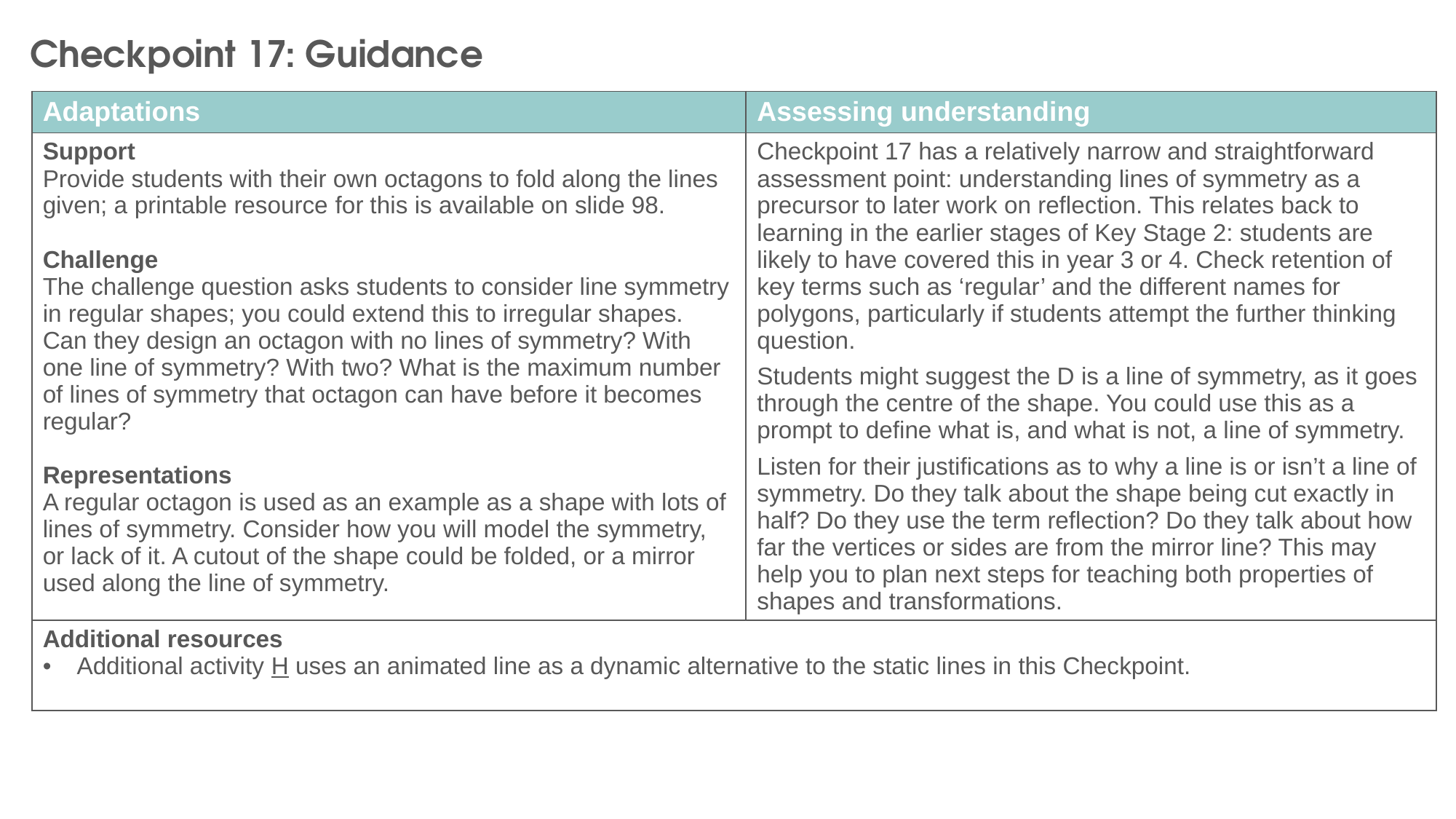

Checkpoint 17: Guidance
| Adaptations | Assessing understanding |
| --- | --- |
| Support Provide students with their own octagons to fold along the lines given; a printable resource for this is available on slide 98. Challenge The challenge question asks students to consider line symmetry in regular shapes; you could extend this to irregular shapes. Can they design an octagon with no lines of symmetry? With one line of symmetry? With two? What is the maximum number of lines of symmetry that octagon can have before it becomes regular? Representations A regular octagon is used as an example as a shape with lots of lines of symmetry. Consider how you will model the symmetry, or lack of it. A cutout of the shape could be folded, or a mirror used along the line of symmetry. | Checkpoint 17 has a relatively narrow and straightforward assessment point: understanding lines of symmetry as a precursor to later work on reflection. This relates back to learning in the earlier stages of Key Stage 2: students are likely to have covered this in year 3 or 4. Check retention of key terms such as ‘regular’ and the different names for polygons, particularly if students attempt the further thinking question. Students might suggest the D is a line of symmetry, as it goes through the centre of the shape. You could use this as a prompt to define what is, and what is not, a line of symmetry. Listen for their justifications as to why a line is or isn’t a line of symmetry. Do they talk about the shape being cut exactly in half? Do they use the term reflection? Do they talk about how far the vertices or sides are from the mirror line? This may help you to plan next steps for teaching both properties of shapes and transformations. |
| Additional resources Additional activity H uses an animated line as a dynamic alternative to the static lines in this Checkpoint. |  |